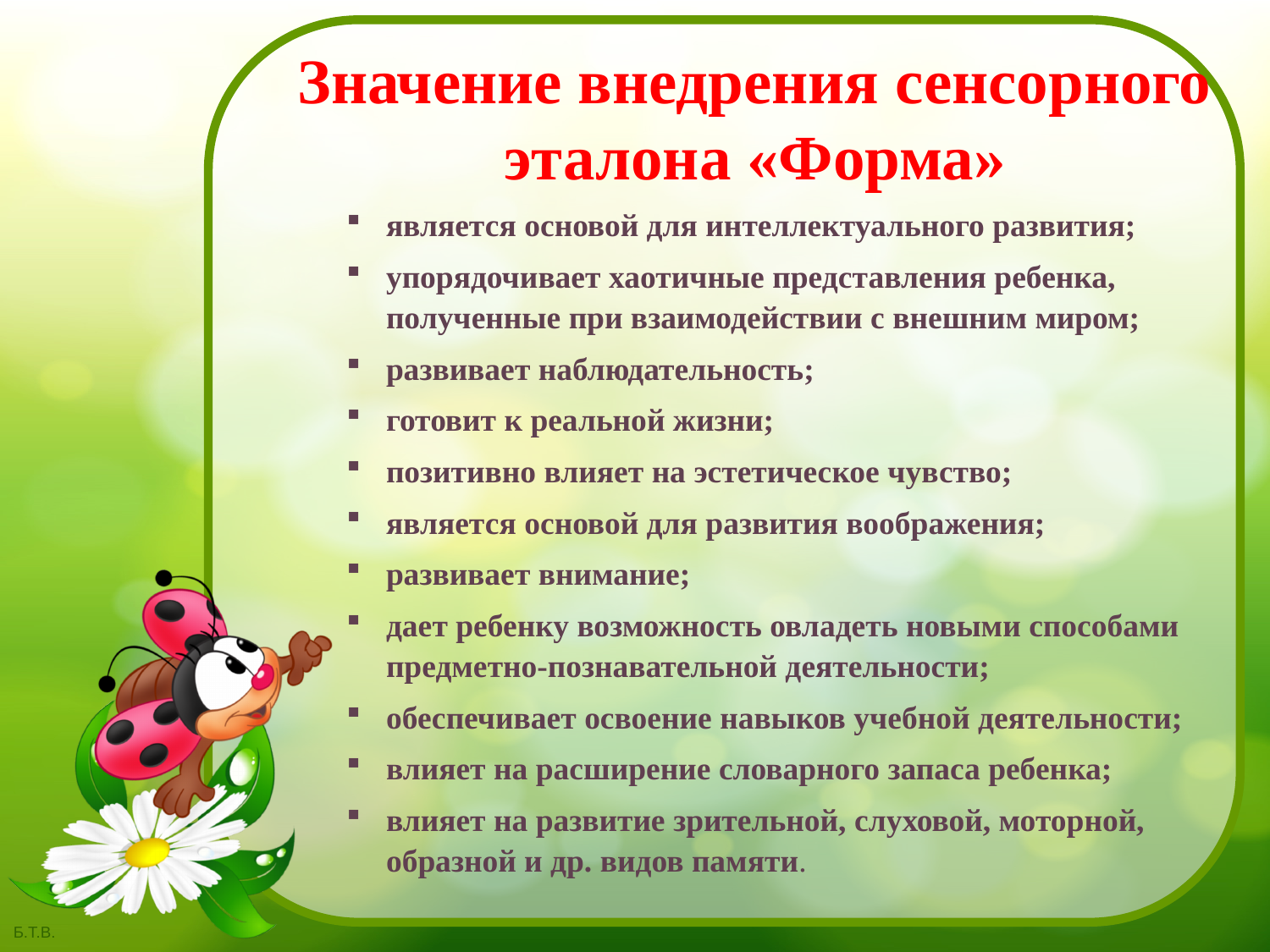

# Значение внедрения сенсорного эталона «Форма»
является основой для интеллектуального развития;
упорядочивает хаотичные представления ребенка, полученные при взаимодействии с внешним миром;
развивает наблюдательность;
готовит к реальной жизни;
позитивно влияет на эстетическое чувство;
является основой для развития воображения;
развивает внимание;
дает ребенку возможность овладеть новыми способами предметно-познавательной деятельности;
обеспечивает освоение навыков учебной деятельности;
влияет на расширение словарного запаса ребенка;
влияет на развитие зрительной, слуховой, моторной, образной и др. видов памяти.